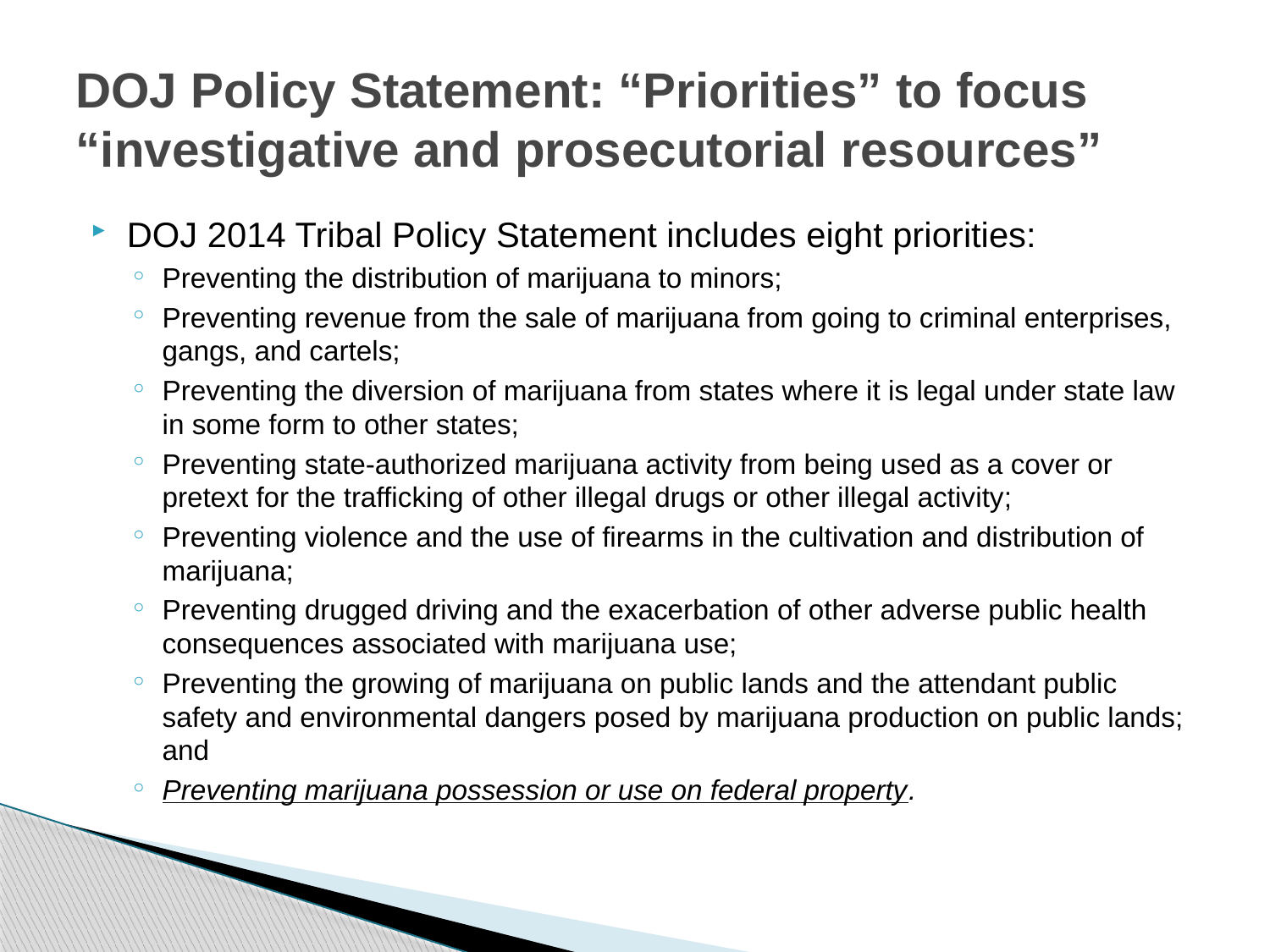

# DOJ Policy Statement: “Priorities” to focus “investigative and prosecutorial resources”
DOJ 2014 Tribal Policy Statement includes eight priorities:
Preventing the distribution of marijuana to minors;
Preventing revenue from the sale of marijuana from going to criminal enterprises, gangs, and cartels;
Preventing the diversion of marijuana from states where it is legal under state law in some form to other states;
Preventing state-authorized marijuana activity from being used as a cover or pretext for the trafficking of other illegal drugs or other illegal activity;
Preventing violence and the use of firearms in the cultivation and distribution of marijuana;
Preventing drugged driving and the exacerbation of other adverse public health consequences associated with marijuana use;
Preventing the growing of marijuana on public lands and the attendant public safety and environmental dangers posed by marijuana production on public lands; and
Preventing marijuana possession or use on federal property.